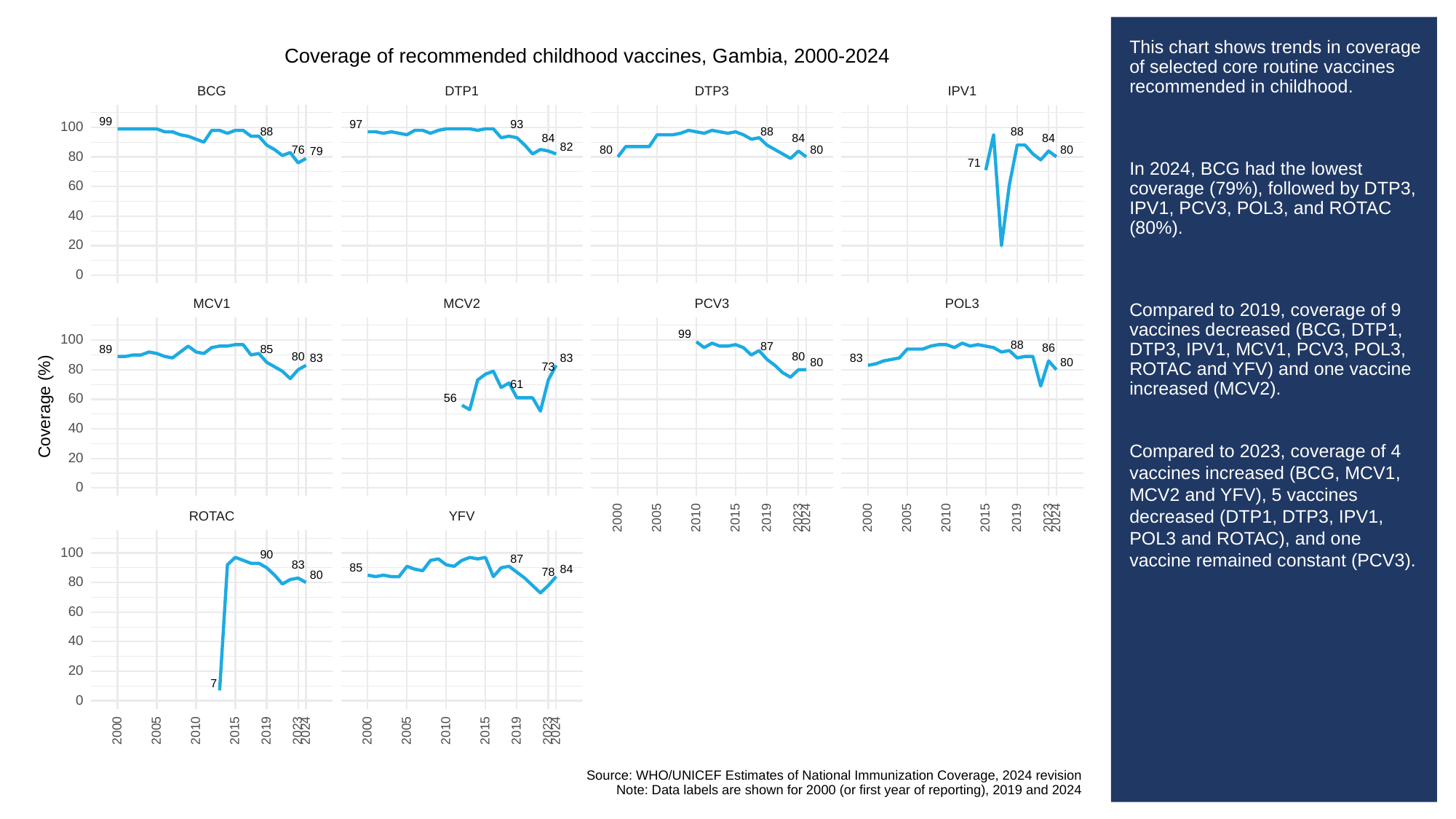

# This chart shows trends in coverage of selected core routine vaccines recommended in childhood.

In 2024, BCG had the lowest coverage (79%), followed by DTP3, IPV1, PCV3, POL3, and ROTAC (80%).

Compared to 2019, coverage of 9 vaccines decreased (BCG, DTP1, DTP3, IPV1, MCV1, PCV3, POL3, ROTAC and YFV) and one vaccine increased (MCV2).

Compared to 2023, coverage of 4 vaccines increased (BCG, MCV1, MCV2 and YFV), 5 vaccines decreased (DTP1, DTP3, IPV1, POL3 and ROTAC), and one vaccine remained constant (PCV3).

Coverage of recommended childhood vaccines, Gambia, 2000-2024
BCG
DTP3
DTP1
IPV1

99
97
93
100

88
88
88

84
84
84

82
80
80
80
76
79
80

71

60

40

20

0

POL3
PCV3
MCV1
MCV2

99
100

88

87

86

89
85
80
80
83
83
83

80
80
73
80

61

56
60
Coverage (%)

40

20

0

ROTAC
YFV
2023
2023
2000
2005
2010
2015
2019
2024
2000
2005
2010
2015
2019
2024

100
90

87

83
85
84

78
80
80

60

40

20

7

0

2023
2023
2000
2005
2010
2015
2019
2024
2000
2005
2010
2015
2019
2024
Source: WHO/UNICEF Estimates of National Immunization Coverage, 2024 revision
Note: Data labels are shown for 2000 (or first year of reporting), 2019 and 2024